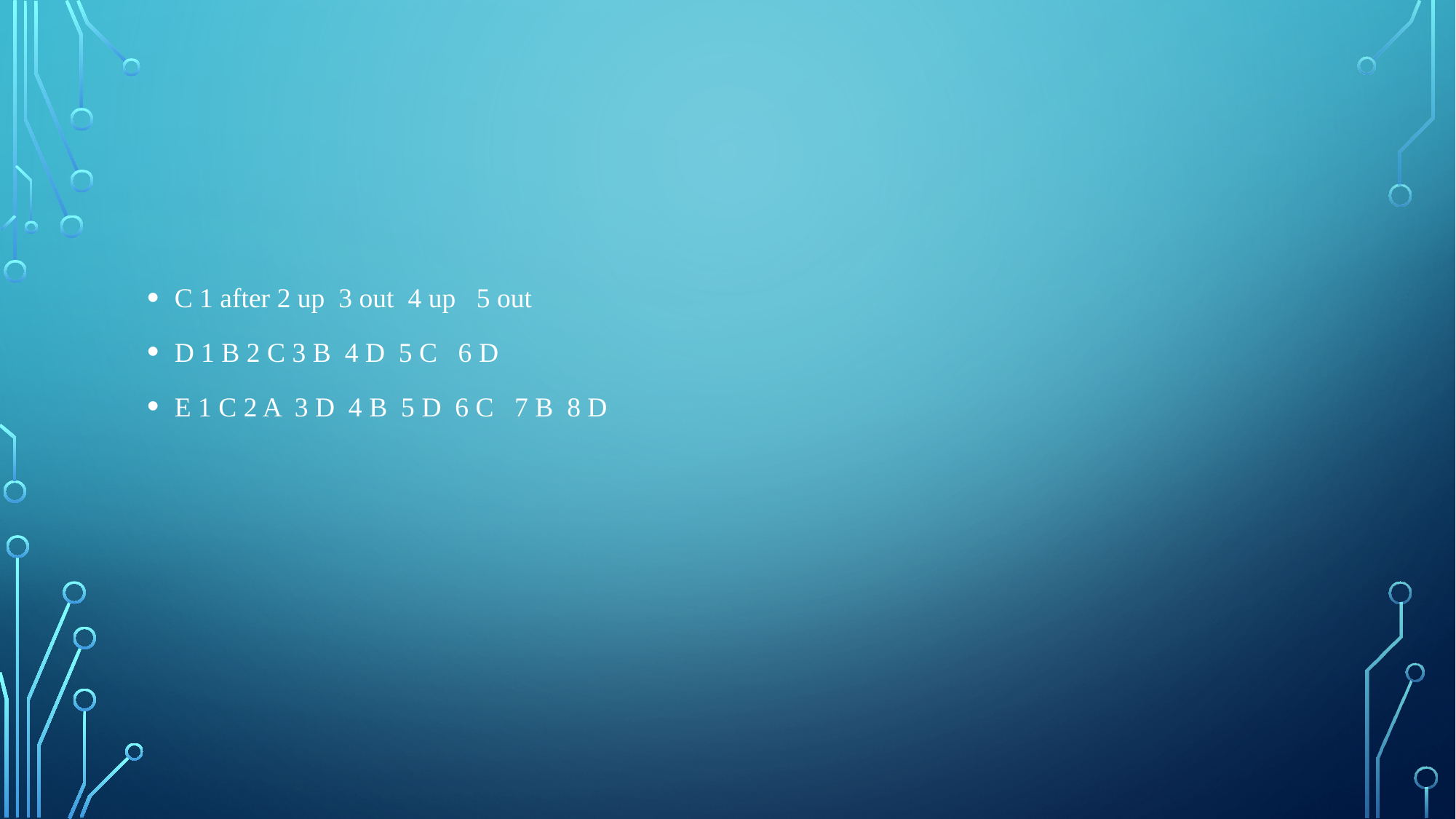

#
C 1 after 2 up  3 out  4 up   5 out
D 1 B 2 C 3 B  4 D  5 C   6 D
E 1 C 2 A  3 D  4 B  5 D  6 C   7 B  8 D